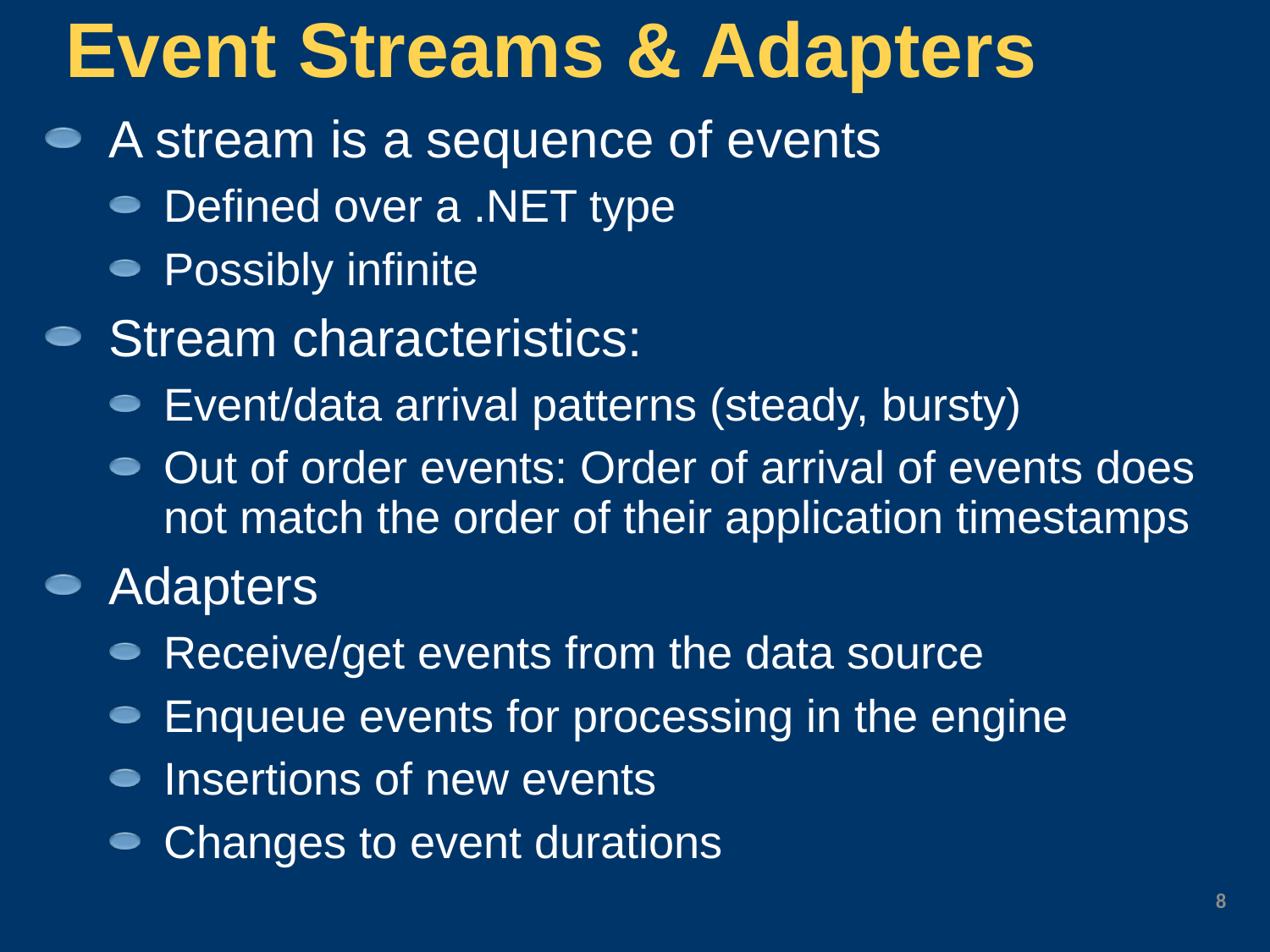

# Event Streams & Adapters
A stream is a sequence of events
Defined over a .NET type
Possibly infinite
Stream characteristics:
Event/data arrival patterns (steady, bursty)
Out of order events: Order of arrival of events does not match the order of their application timestamps
Adapters
Receive/get events from the data source
Enqueue events for processing in the engine
Insertions of new events
Changes to event durations
8